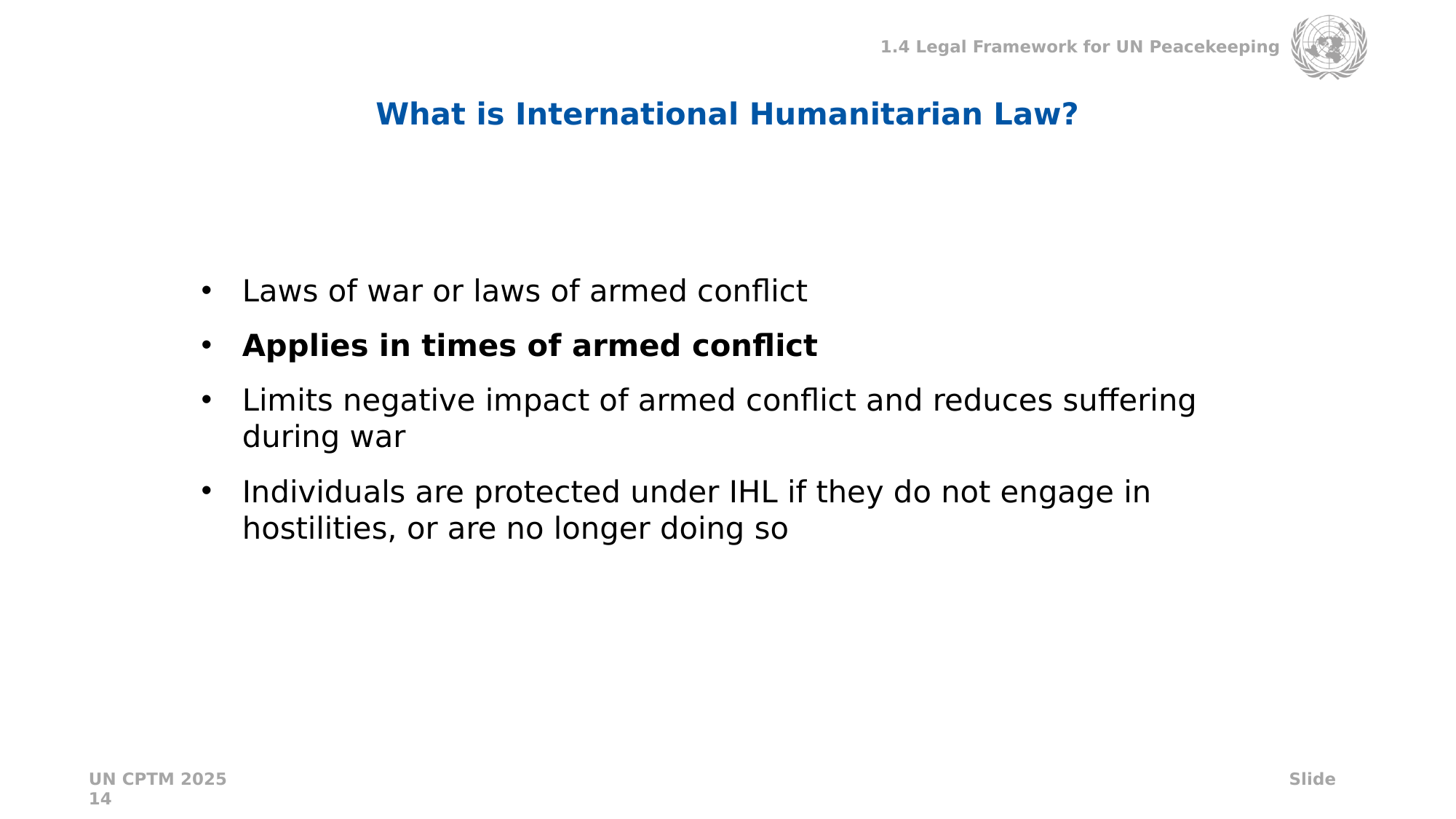

What is International Humanitarian Law?
Laws of war or laws of armed conflict
Applies in times of armed conflict
Limits negative impact of armed conflict and reduces suffering during war
Individuals are protected under IHL if they do not engage in hostilities, or are no longer doing so